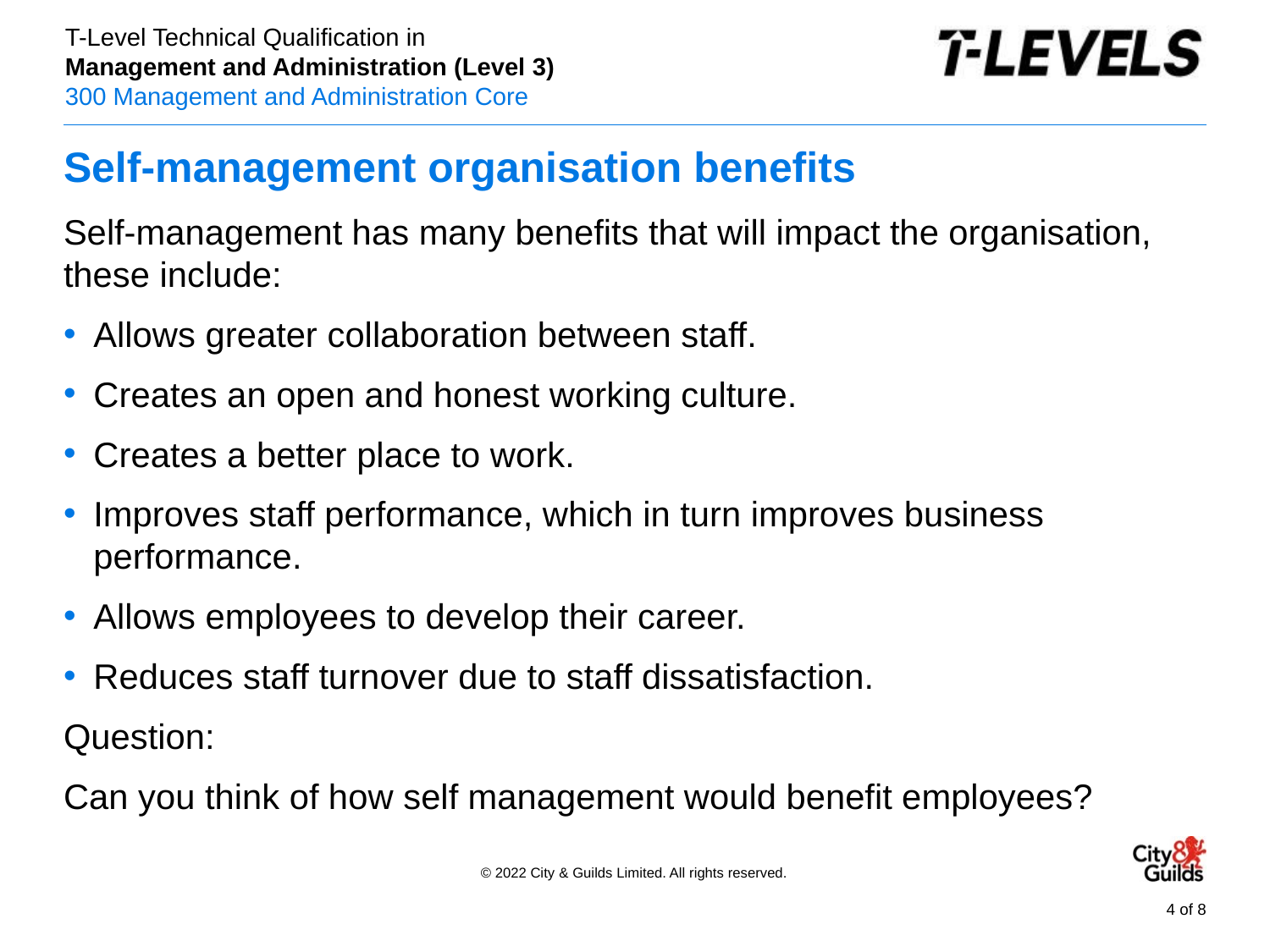

# Self-management organisation benefits
Self-management has many benefits that will impact the organisation, these include:
Allows greater collaboration between staff.
Creates an open and honest working culture.
Creates a better place to work.
Improves staff performance, which in turn improves business performance.
Allows employees to develop their career.
Reduces staff turnover due to staff dissatisfaction.
Question:
Can you think of how self management would benefit employees?